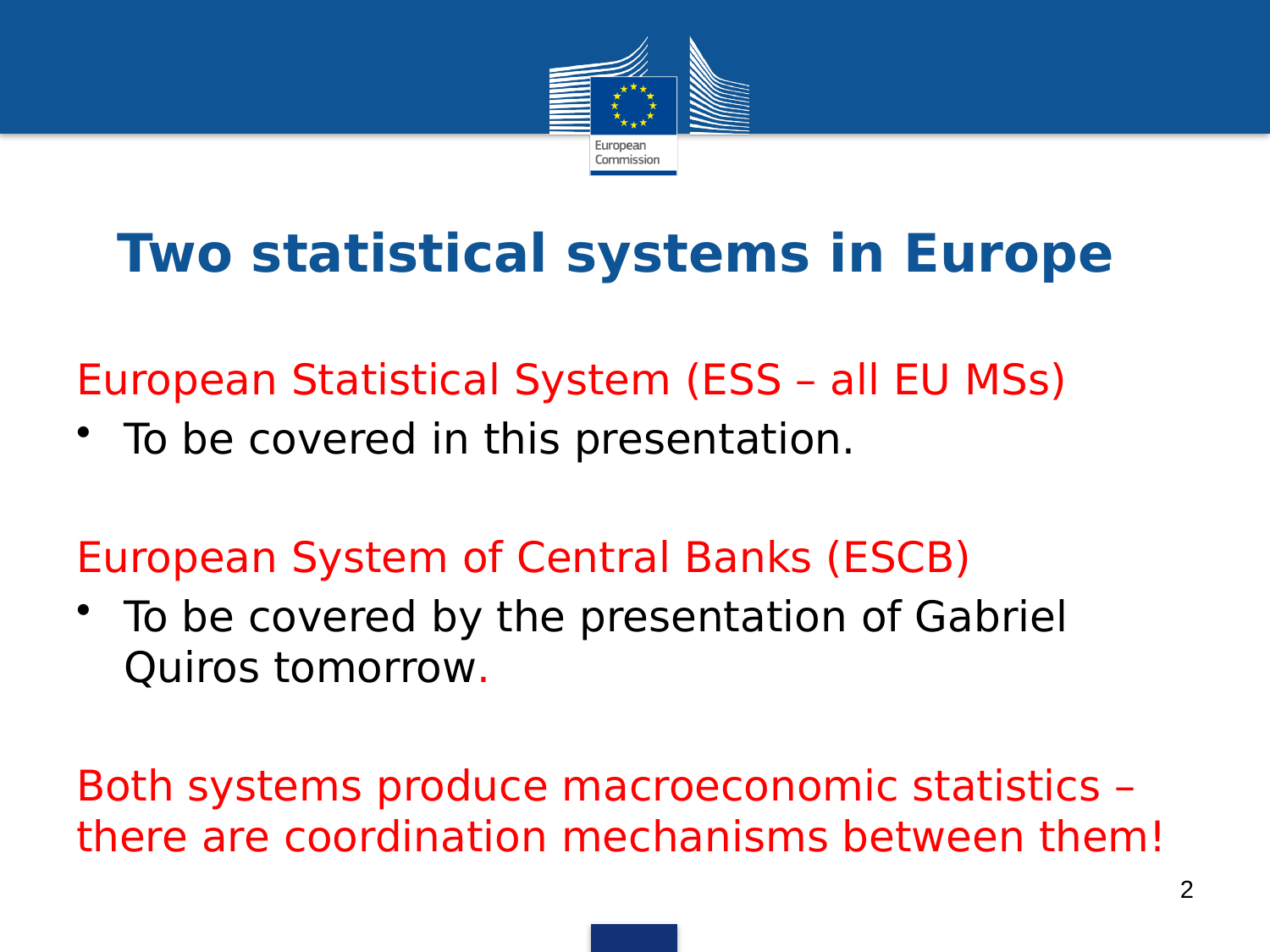

# Two statistical systems in Europe
European Statistical System (ESS – all EU MSs)
To be covered in this presentation.

European System of Central Banks (ESCB)
To be covered by the presentation of Gabriel Quiros tomorrow.

Both systems produce macroeconomic statistics – there are coordination mechanisms between them!
2